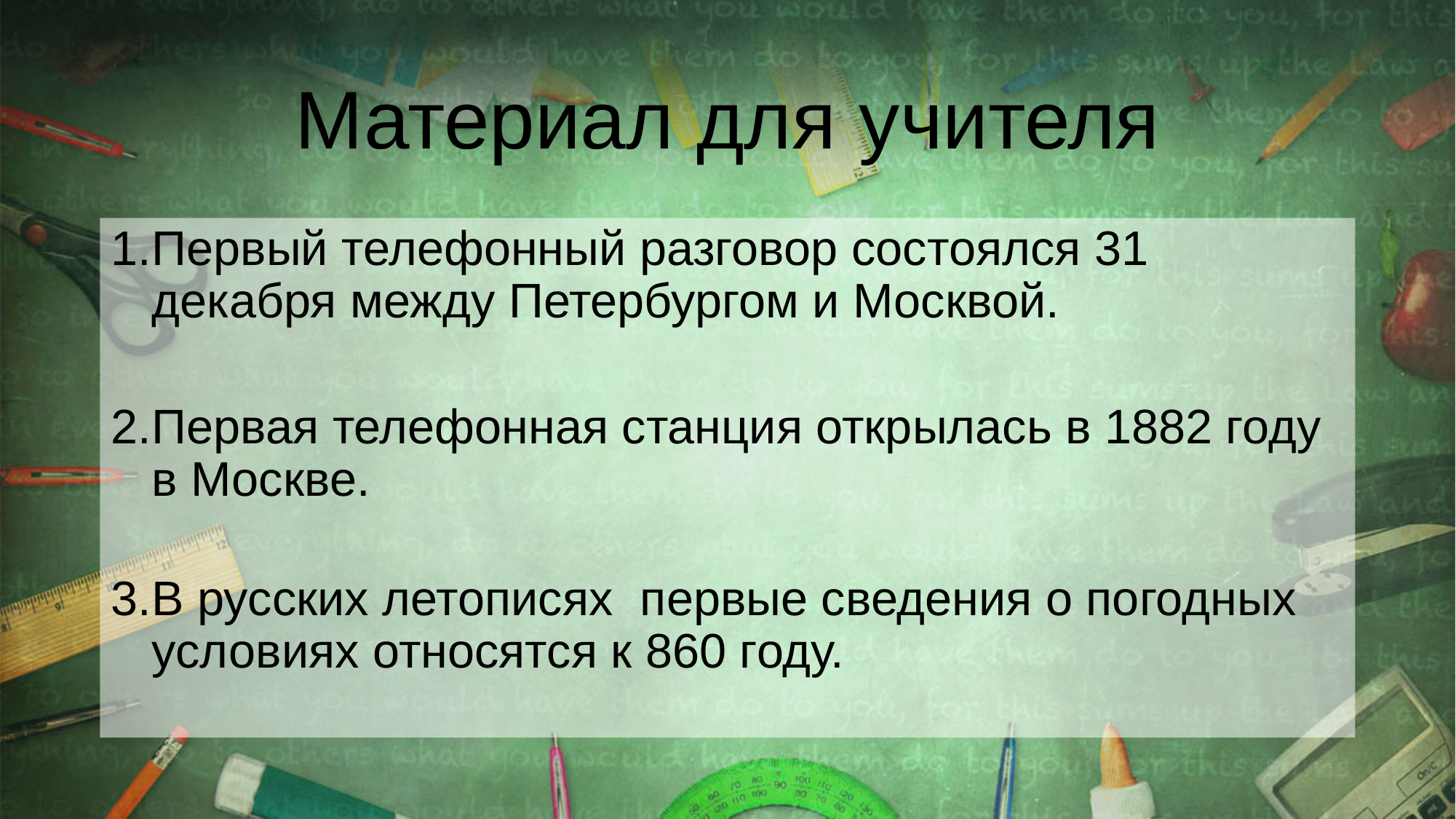

# Материал для учителя
Первый телефонный разговор состоялся 31 декабря между Петербургом и Москвой.
Первая телефонная станция открылась в 1882 году в Москве.
В русских летописях  первые сведения о погодных условиях относятся к 860 году.